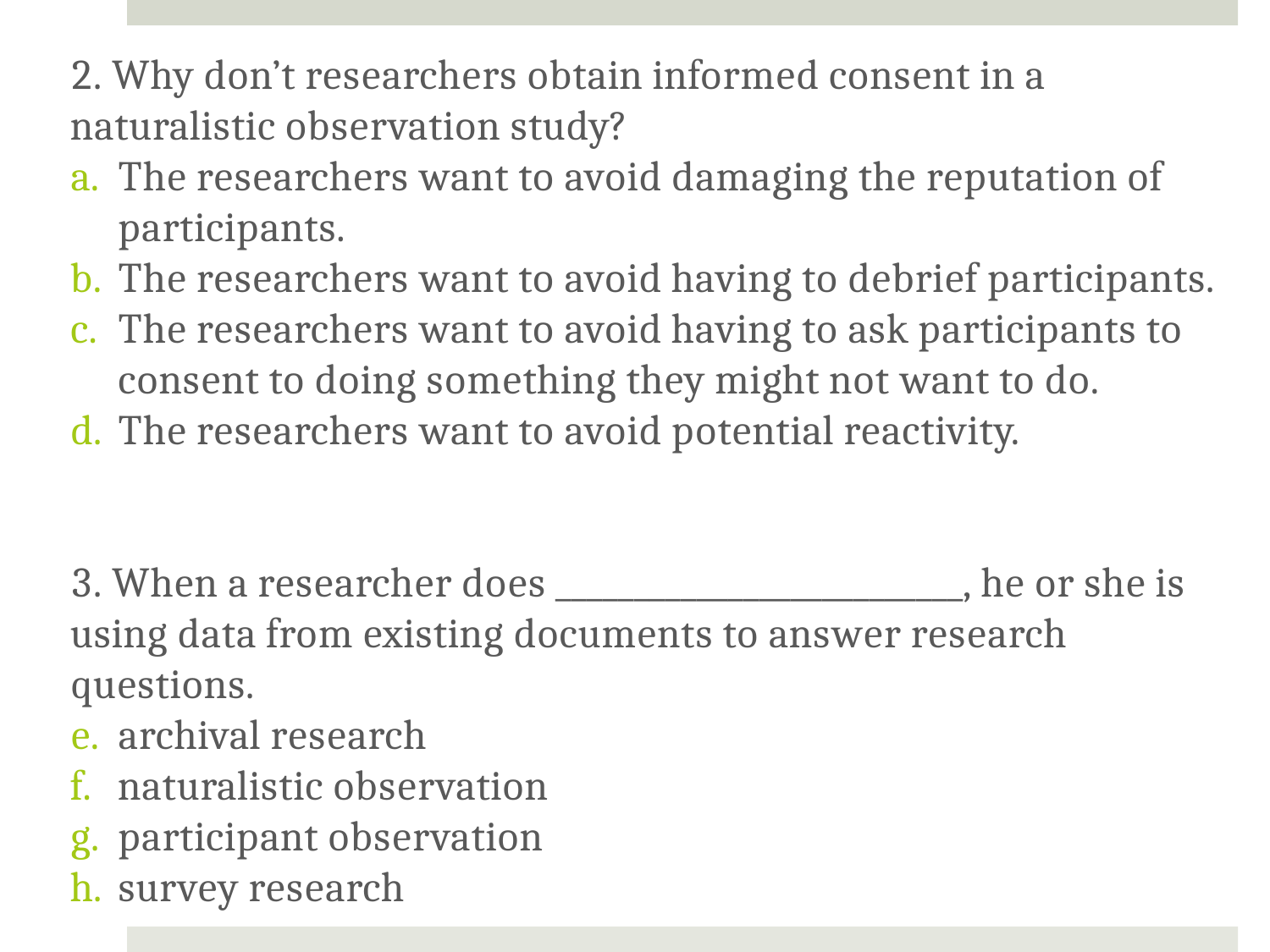

2. Why don’t researchers obtain informed consent in a naturalistic observation study?
The researchers want to avoid damaging the reputation of participants.
The researchers want to avoid having to debrief participants.
The researchers want to avoid having to ask participants to consent to doing something they might not want to do.
The researchers want to avoid potential reactivity.

3. When a researcher does __________________________, he or she is using data from existing documents to answer research questions.
archival research
naturalistic observation
participant observation
survey research